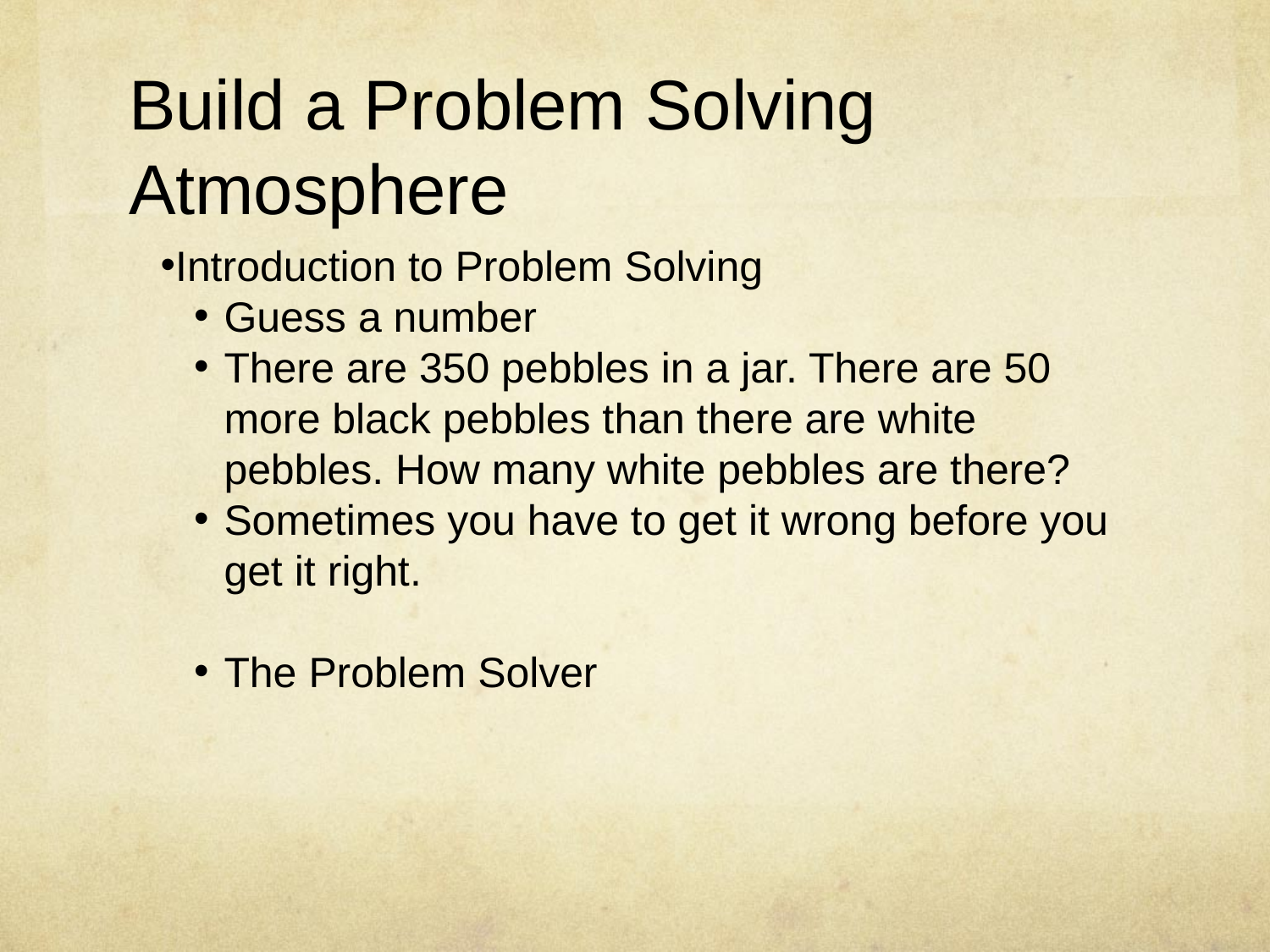

Build a Problem Solving Atmosphere

Introduction to Problem Solving
Guess a number
There are 350 pebbles in a jar. There are 50 more black pebbles than there are white pebbles. How many white pebbles are there?
Sometimes you have to get it wrong before you get it right.

The Problem Solver